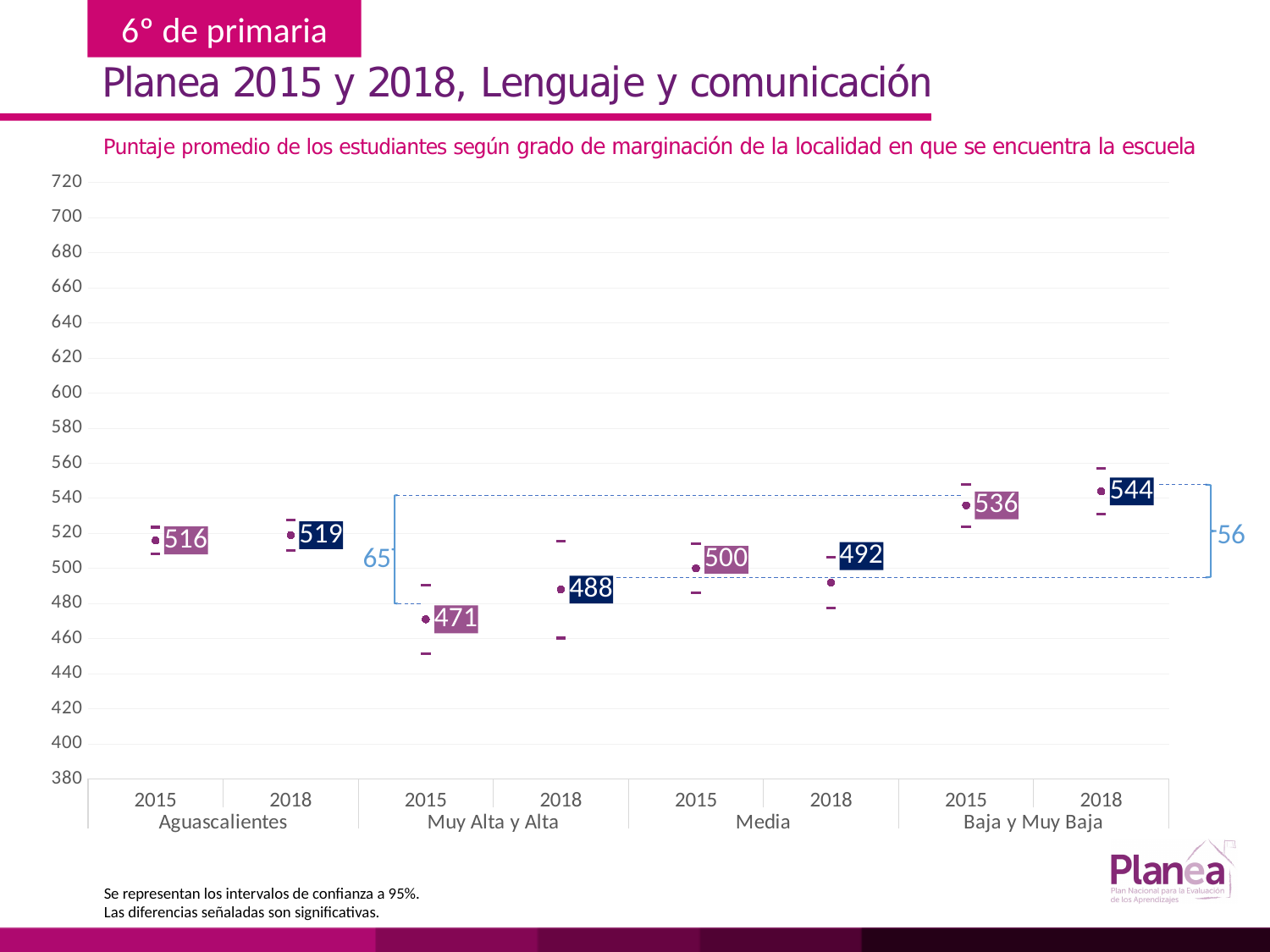

Planea 2015 y 2018, Lenguaje y comunicación

Puntaje promedio de los estudiantes según grado de marginación de la localidad en que se encuentra la escuela

### Chart

| Category |  |  |  |
|---|---|---|---|
| 2015 | 508.438 | 523.562 | 516.0 |
| 2018 | 510.443 | 527.557 | 519.0 |
| 2015 | 451.498 | 490.502 | 471.0 |
| 2018 | 460.339 | 515.6610000000001 | 488.0 |
| 2015 | 486.07 | 513.93 | 500.0 |
| 2018 | 477.473 | 506.527 | 492.0 |
| 2015 | 523.861 | 548.139 | 536.0 |
| 2018 | 531.065 | 556.935 | 544.0 |
56

65
Se representan los intervalos de confianza a 95%.
Las diferencias señaladas son significativas.